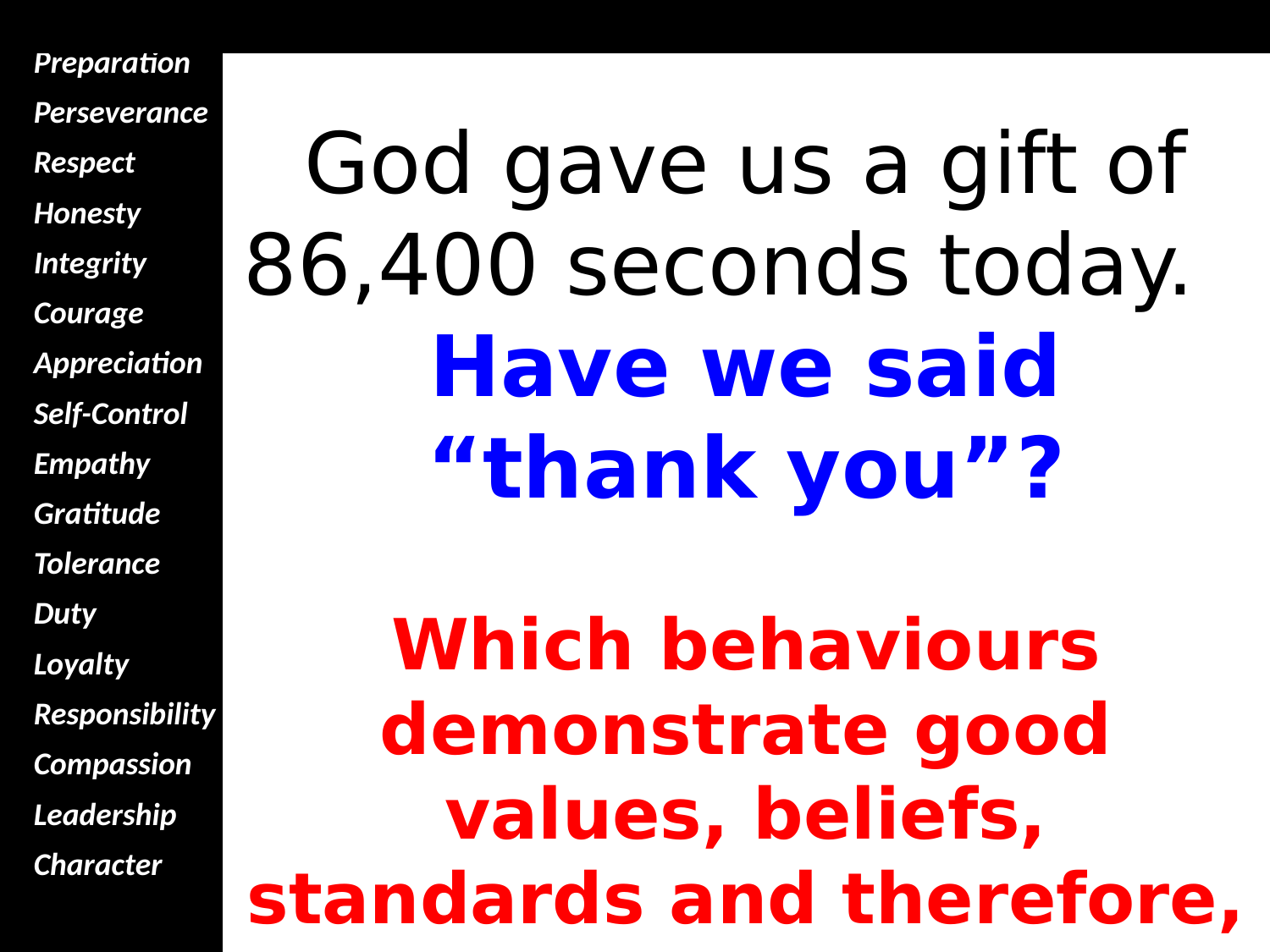

Attitude
Preparation
Perseverance
Respect
Honesty
Integrity
Courage
Appreciation
Self-Control
Empathy
Gratitude
Tolerance
Duty
Loyalty
Responsibility
Compassion
Leadership
Character

God gave us a gift of 86,400 seconds today.
Have we said
 “thank you”?

Which behaviours demonstrate good values, beliefs, standards and therefore, attitude?